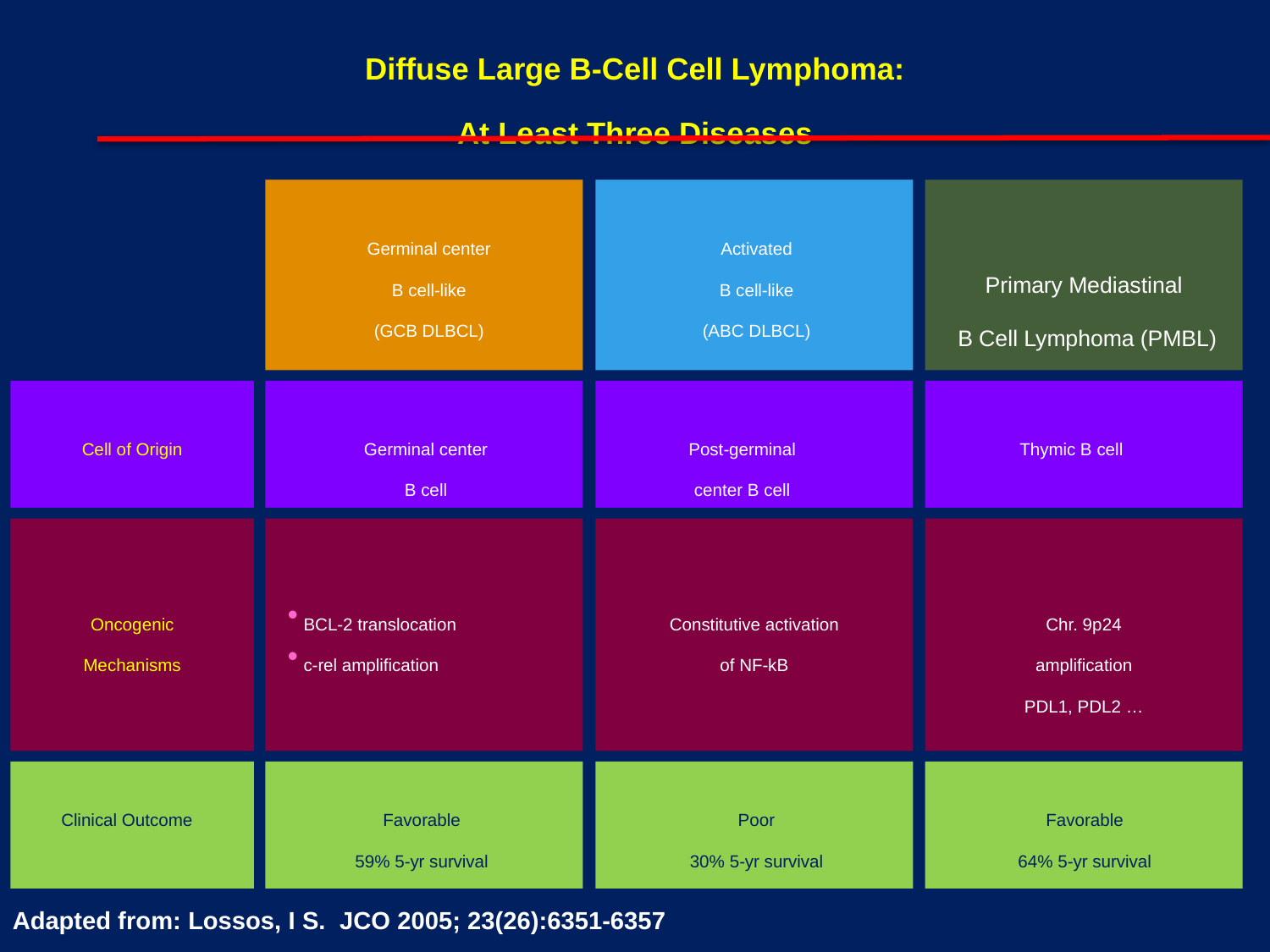

Diffuse Large B-Cell Cell Lymphoma:
At Least Three Diseases

Primary Mediastinal
B Cell Lymphoma (PMBL)
Germinal center
B cell-like
(GCB DLBCL)
Activated
B cell-like
(ABC DLBCL)

Cell of Origin
Germinal center
B cell
 Post-germinal
center B cell
 Thymic B cell

Oncogenic
Mechanisms
BCL-2 translocation
c-rel amplification
Constitutive activation
of NF-kB
Chr. 9p24
amplification
PDL1, PDL2 …

Clinical Outcome
Favorable
59% 5-yr survival
Poor
30% 5-yr survival
Favorable
64% 5-yr survival
Adapted from: Lossos, I S.  JCO 2005; 23(26):6351-6357